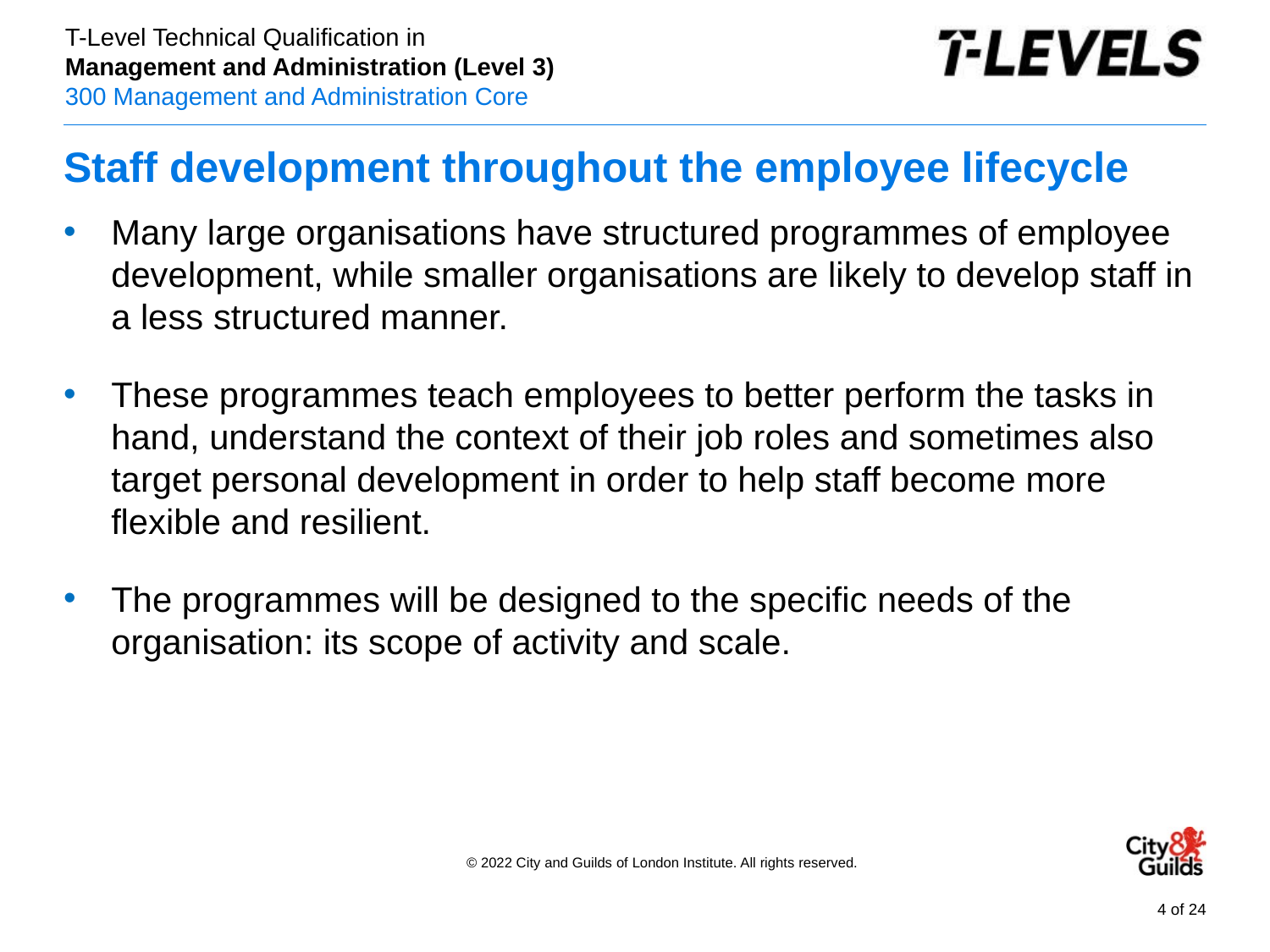

# Staff development throughout the employee lifecycle
Many large organisations have structured programmes of employee development, while smaller organisations are likely to develop staff in a less structured manner.
These programmes teach employees to better perform the tasks in hand, understand the context of their job roles and sometimes also target personal development in order to help staff become more flexible and resilient.
The programmes will be designed to the specific needs of the organisation: its scope of activity and scale.